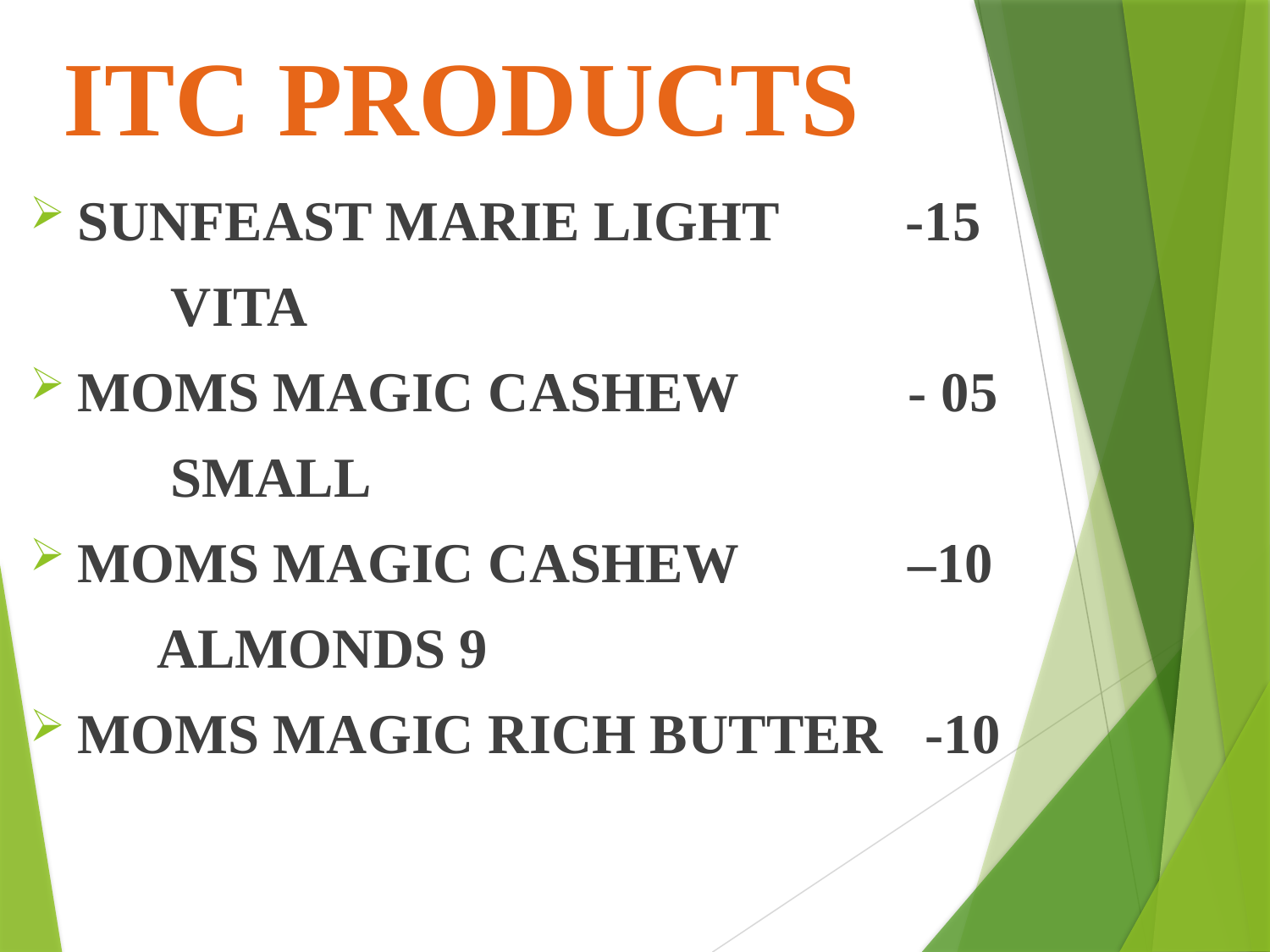

# ITC PRODUCTS
SUNFEAST MARIE LIGHT         -15
	 VITA
MOMS MAGIC CASHEW            - 05
	 SMALL
MOMS MAGIC CASHEW            –10
	ALMONDS 9
MOMS MAGIC RICH BUTTER   -10